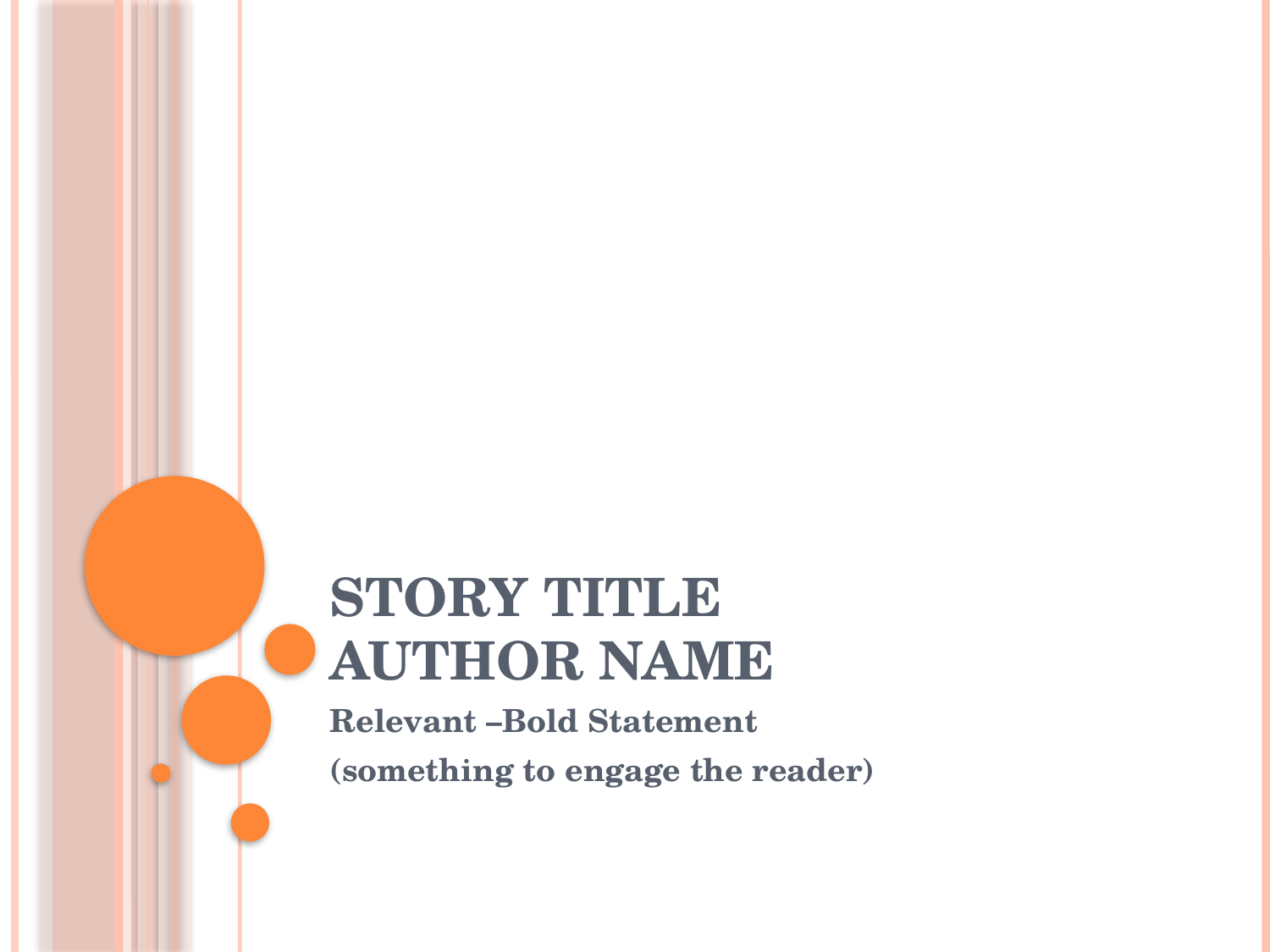

# Story title Author name
Relevant –Bold Statement
(something to engage the reader)